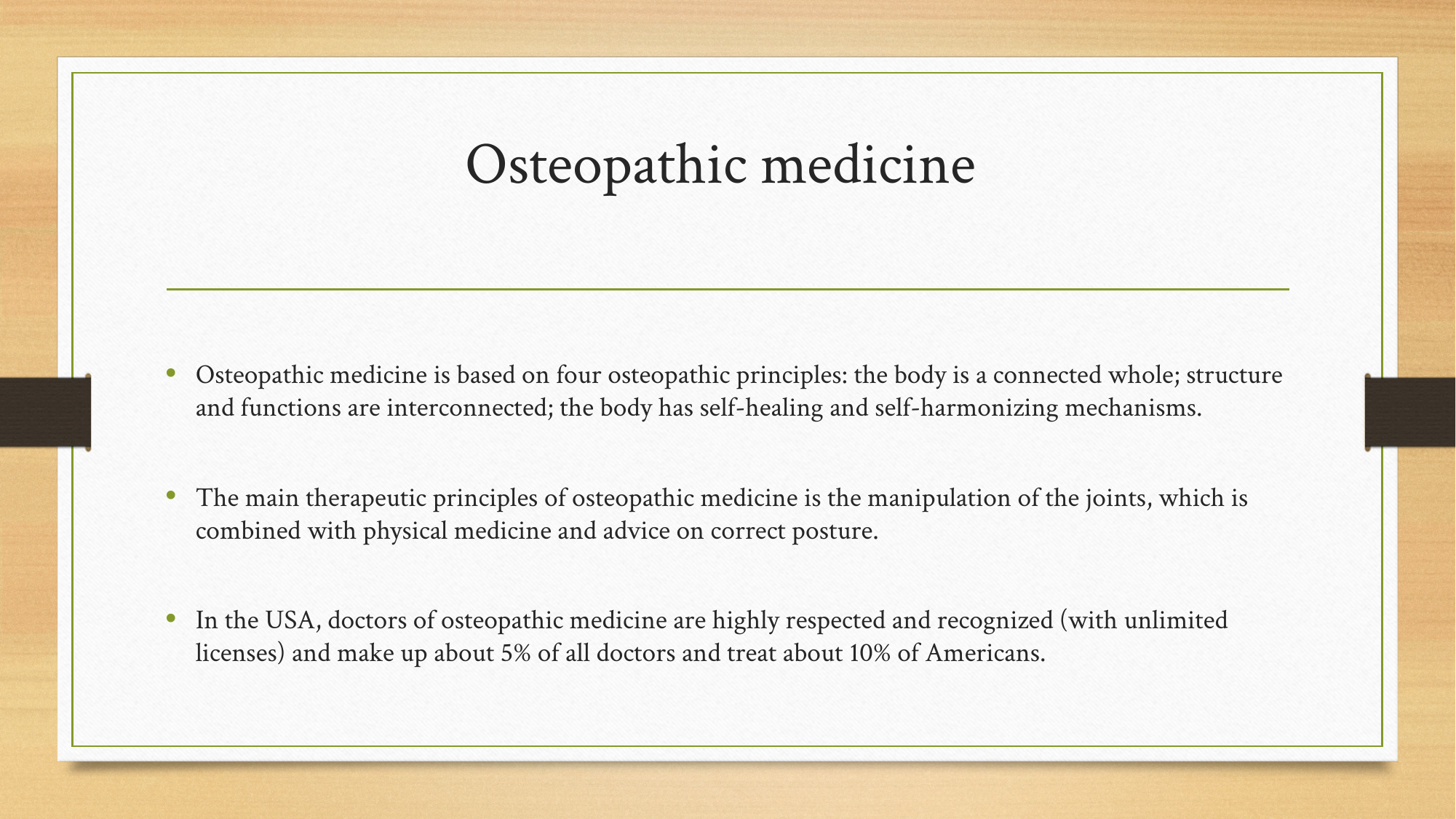

# Osteopathic medicine

Osteopathic medicine is based on four osteopathic principles: the body is a connected whole; structure and functions are interconnected; the body has self-healing and self-harmonizing mechanisms.

The main therapeutic principles of osteopathic medicine is the manipulation of the joints, which is combined with physical medicine and advice on correct posture.

In the USA, doctors of osteopathic medicine are highly respected and recognized (with unlimited licenses) and make up about 5% of all doctors and treat about 10% of Americans.